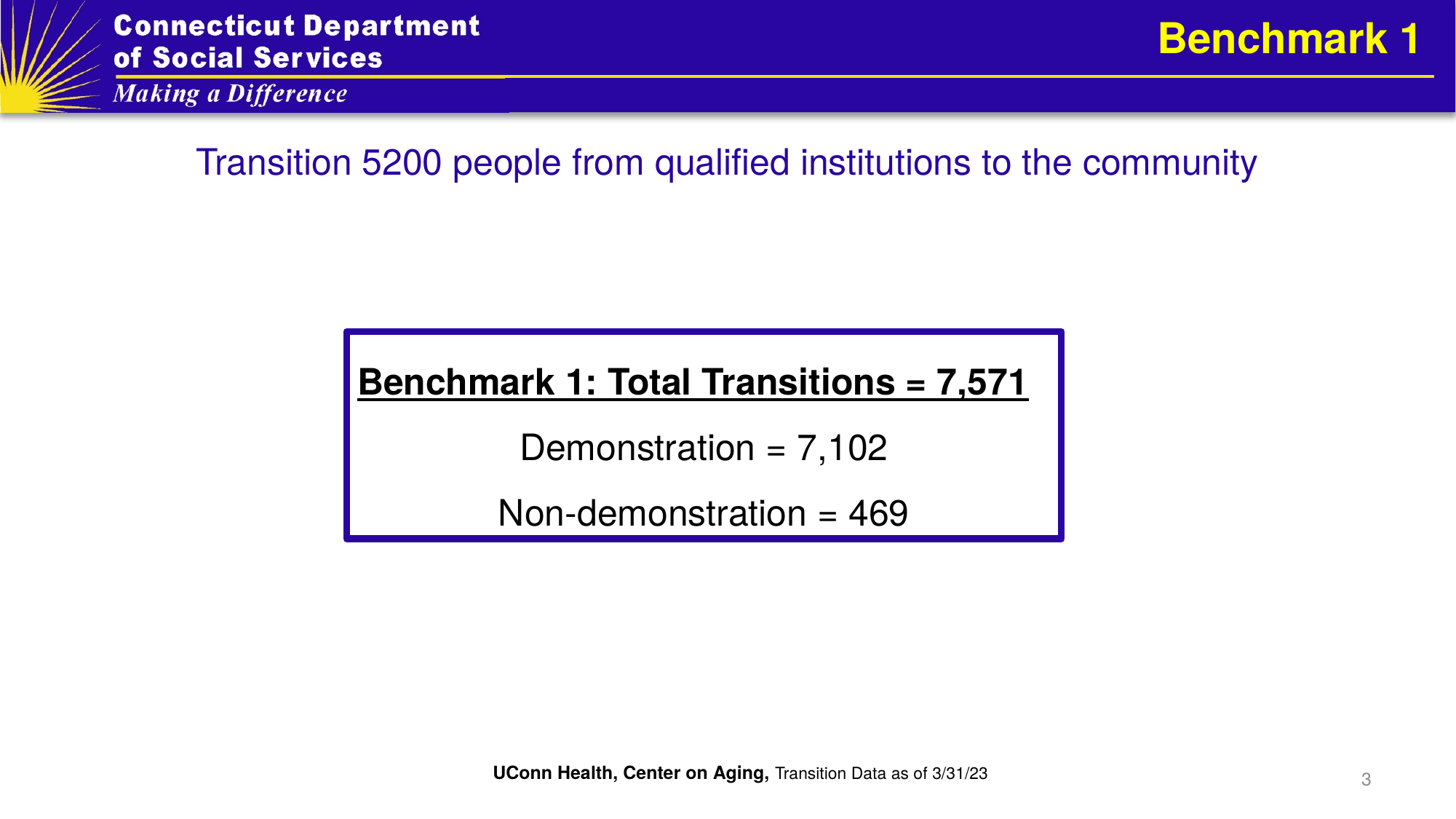

# Benchmark 1
Transition 5200 people from qualified institutions to the community

Benchmark 1: Total Transitions = 7,571
Demonstration = 7,102
Non-demonstration = 469
UConn Health, Center on Aging, Transition Data as of 3/31/23
3